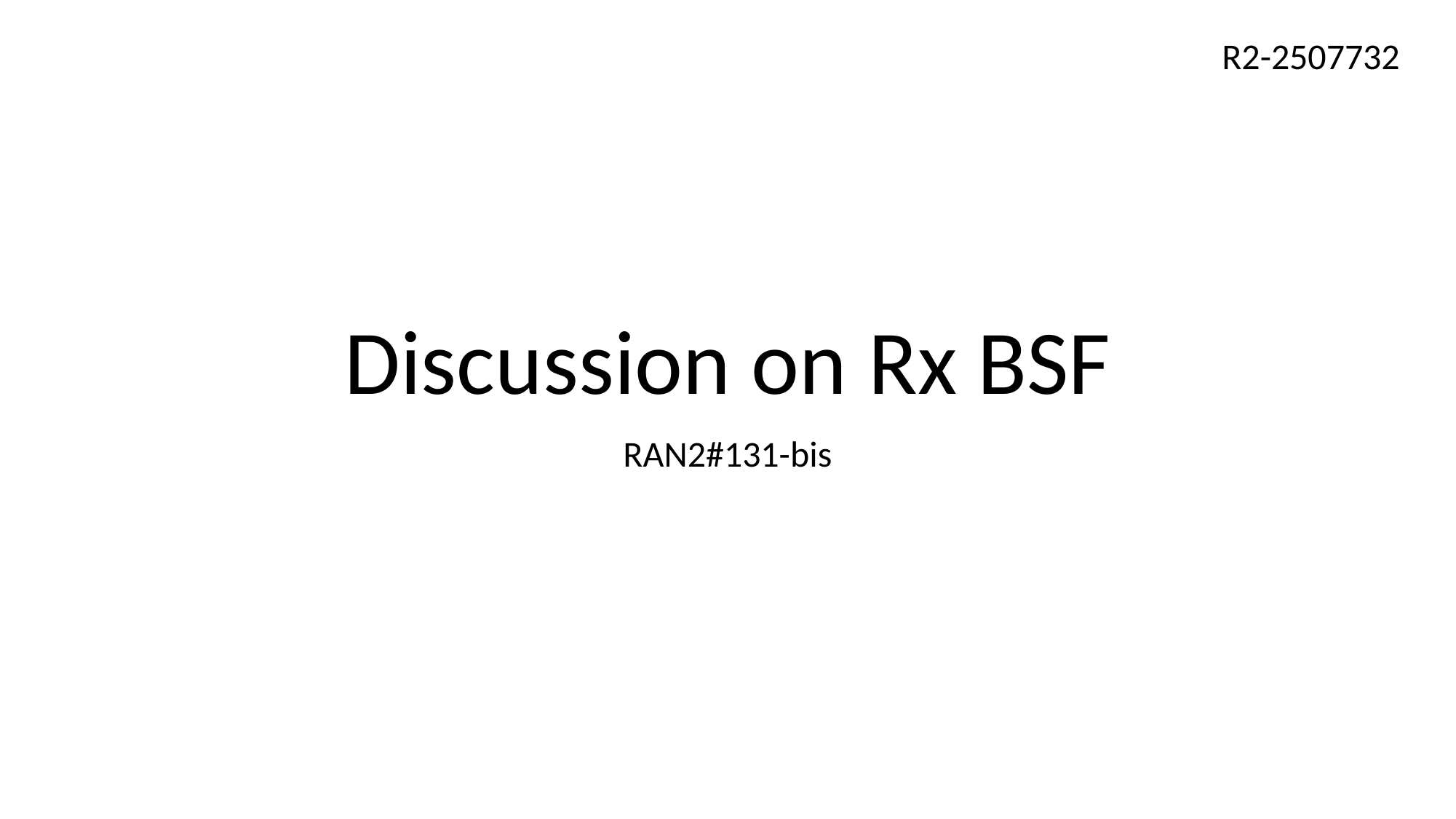

R2-2507732
# Discussion on Rx BSF
RAN2#131-bis